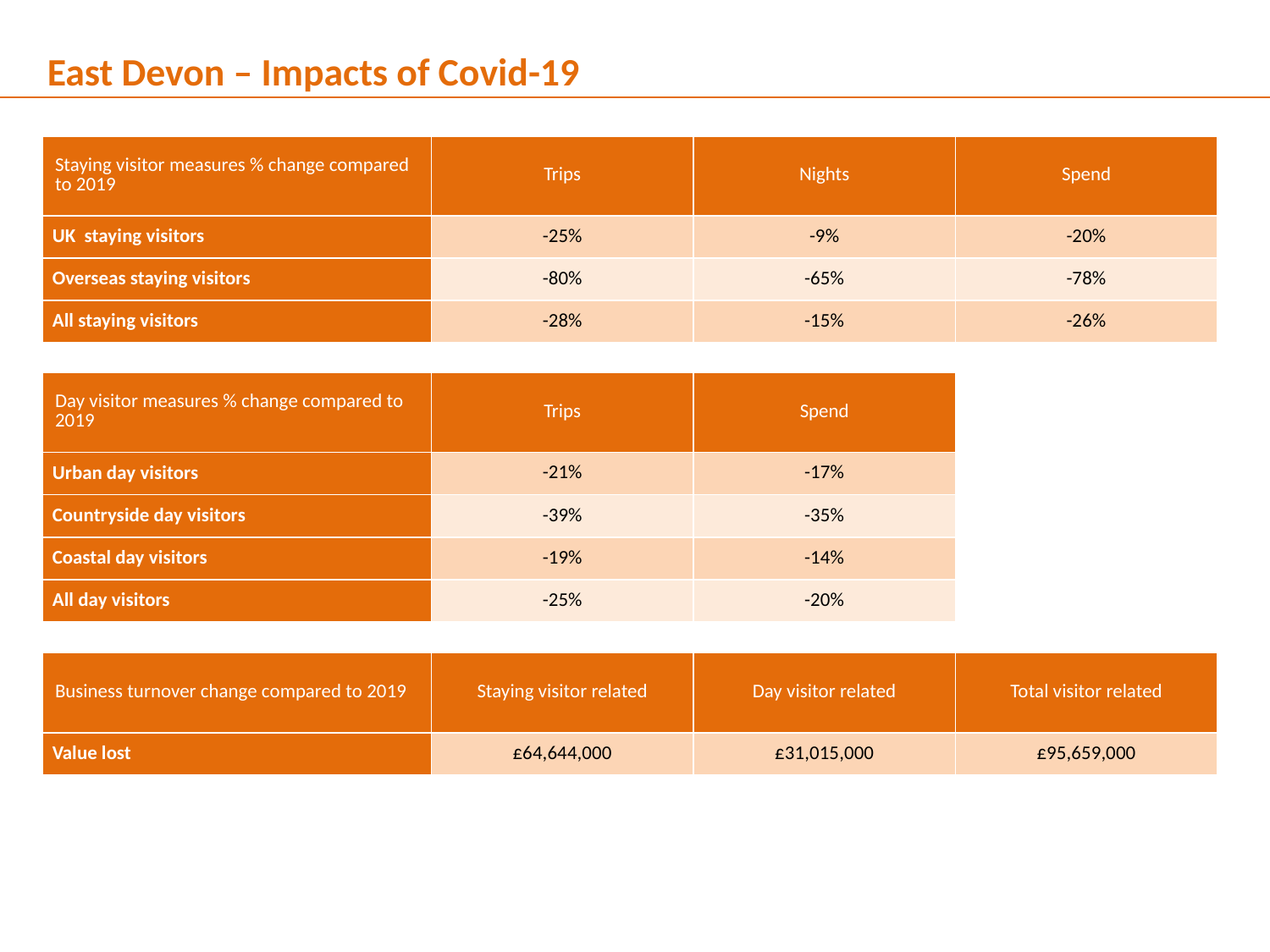

East Devon – Impacts of Covid-19

| Staying visitor measures % change compared to 2019 | Trips | Nights | Spend |
| --- | --- | --- | --- |
| UK staying visitors | -25% | -9% | -20% |
| Overseas staying visitors | -80% | -65% | -78% |
| All staying visitors | -28% | -15% | -26% |
| Day visitor measures % change compared to 2019 | Trips | Spend |
| --- | --- | --- |
| Urban day visitors | -21% | -17% |
| Countryside day visitors | -39% | -35% |
| Coastal day visitors | -19% | -14% |
| All day visitors | -25% | -20% |
| Business turnover change compared to 2019 | Staying visitor related | Day visitor related | Total visitor related |
| --- | --- | --- | --- |
| Value lost | £64,644,000 | £31,015,000 | £95,659,000 |